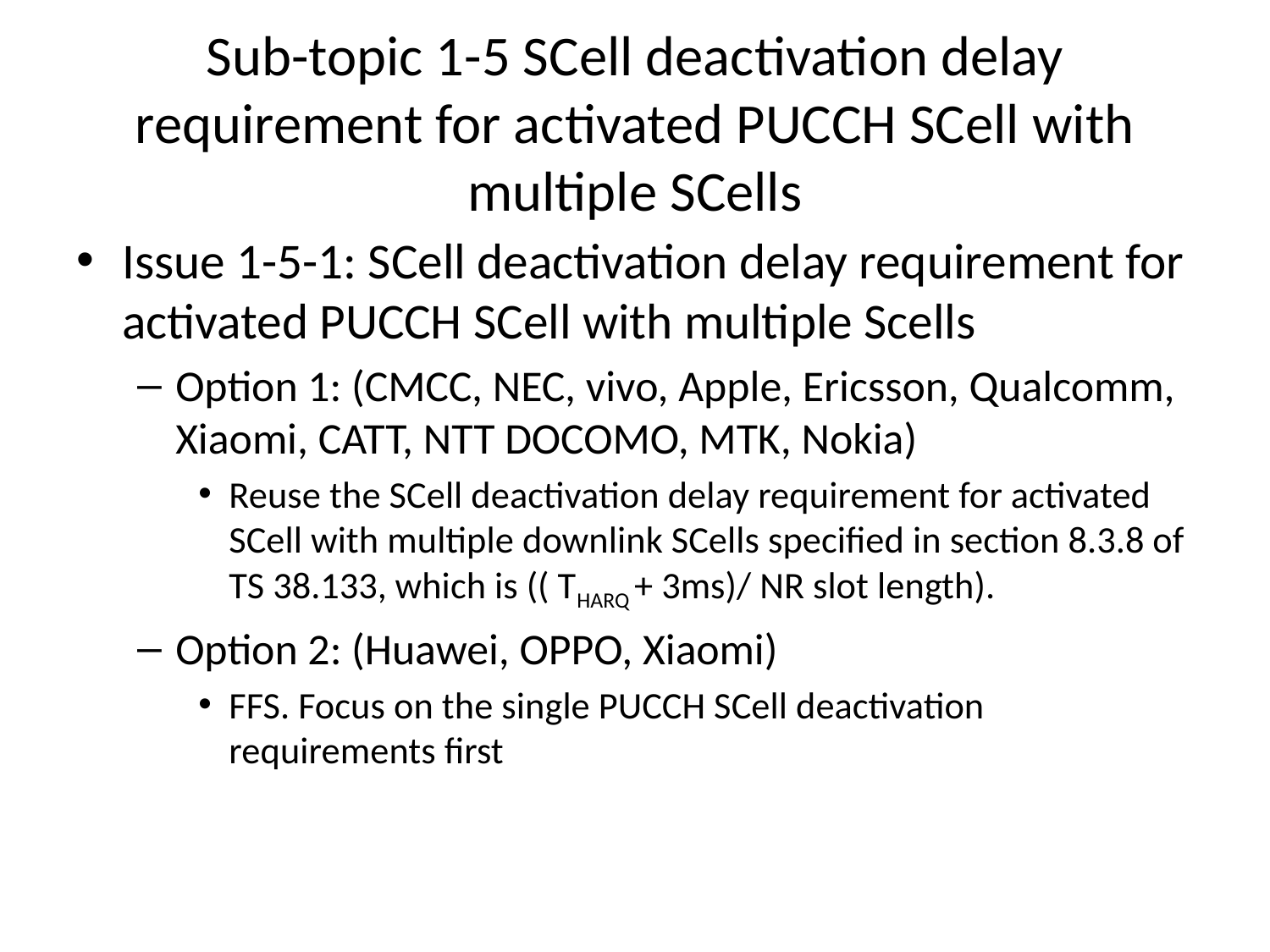

# Sub-topic 1-5 SCell deactivation delay requirement for activated PUCCH SCell with multiple SCells
Issue 1-5-1: SCell deactivation delay requirement for activated PUCCH SCell with multiple Scells
Option 1: (CMCC, NEC, vivo, Apple, Ericsson, Qualcomm, Xiaomi, CATT, NTT DOCOMO, MTK, Nokia)
Reuse the SCell deactivation delay requirement for activated SCell with multiple downlink SCells specified in section 8.3.8 of TS 38.133, which is (( THARQ + 3ms)/ NR slot length).
Option 2: (Huawei, OPPO, Xiaomi)
FFS. Focus on the single PUCCH SCell deactivation requirements first